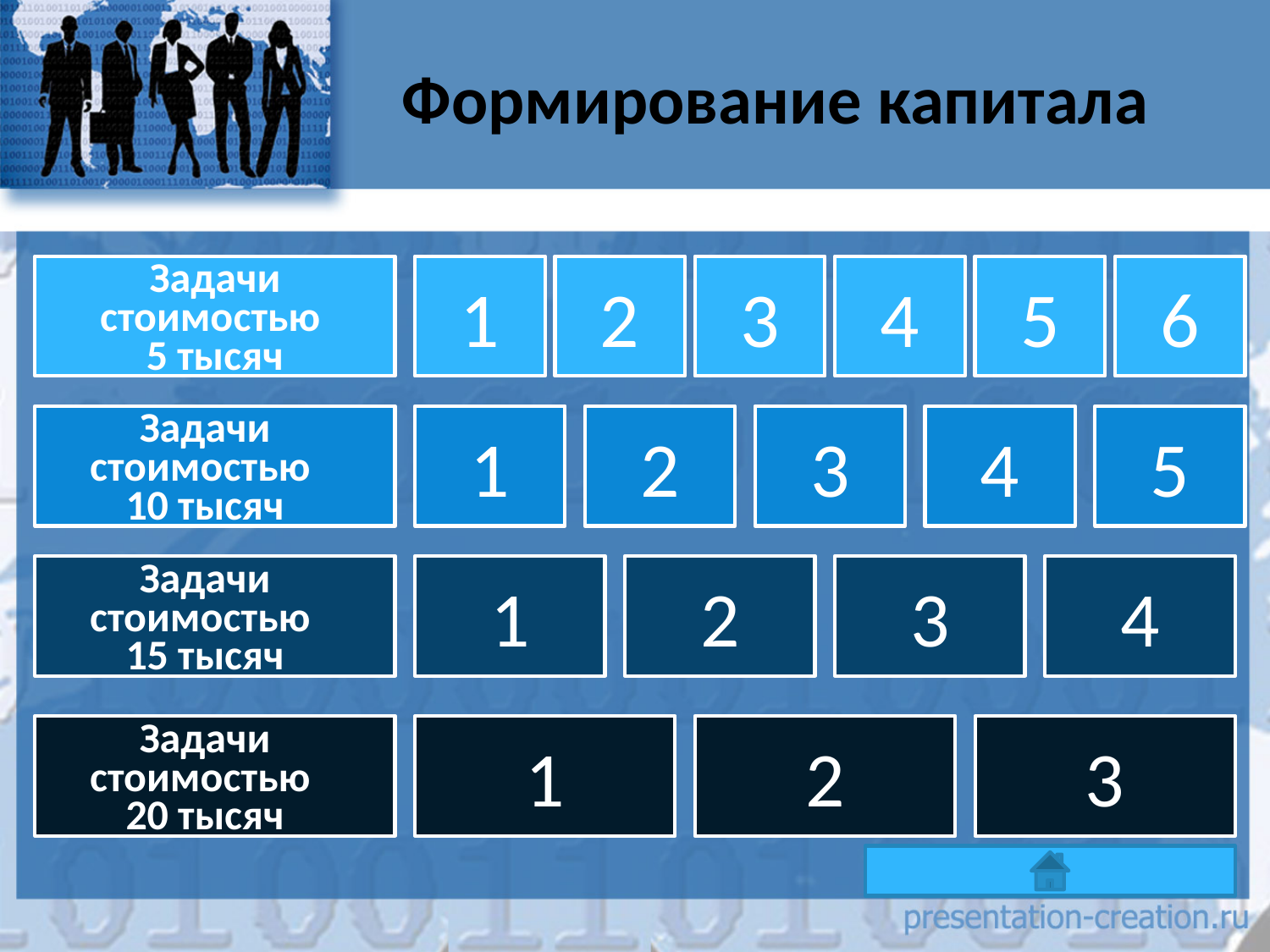

# Формирование капитала

Задачи стоимостью
5 тысяч
1
2
3
4
5
6

Задачи стоимостью
10 тысяч
1
2
3
4
5

Задачи стоимостью
15 тысяч
1
2
3
4

Задачи стоимостью
20 тысяч
1
2
3